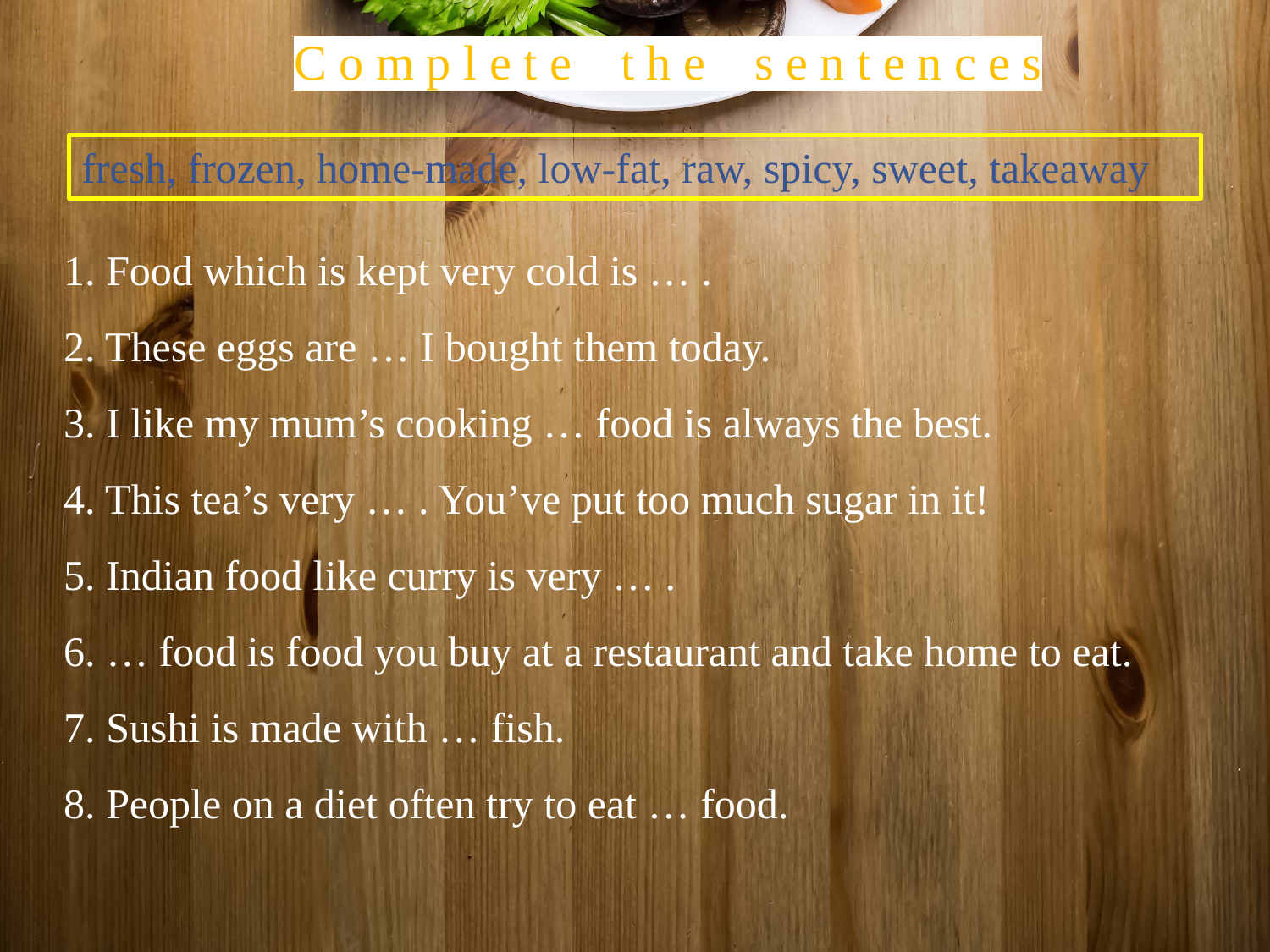

C o m p l e t e    t h e    s e n t e n c e s
fresh, frozen, home-made, low-fat, raw, spicy, sweet, takeaway
1. Food which is kept very cold is … .
2. These eggs are … I bought them today.
3. I like my mum’s cooking … food is always the best.
4. This tea’s very … . You’ve put too much sugar in it!
5. Indian food like curry is very … .
6. … food is food you buy at a restaurant and take home to eat.
7. Sushi is made with … fish.
8. People on a diet often try to eat … food.